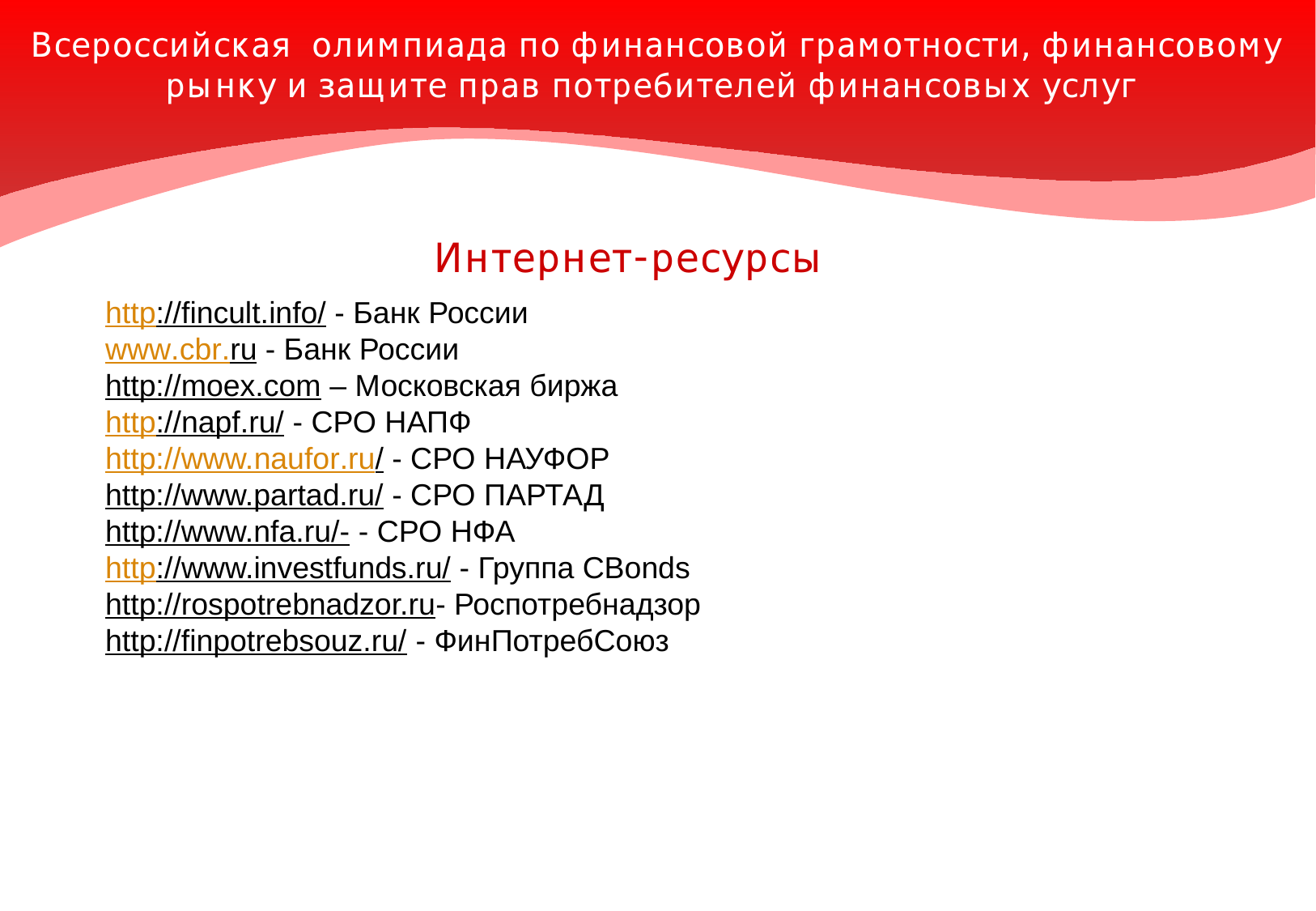

Всероссийская  олимпиада по финансовой грамотности, финансовому рынку и защите прав потребителей финансовых услуг
Интернет-ресурсы
http://fincult.info/ - Банк России
www.cbr.ru - Банк России
http://moex.com – Московская биржа
http://napf.ru/ - СРО НАПФ
http://www.naufor.ru/ - СРО НАУФОР
http://www.partad.ru/ - СРО ПАРТАД
http://www.nfa.ru/- - СРО НФА
http://www.investfunds.ru/ - Группа CBonds
http://rospotrebnadzor.ru- Роспотребнадзор
http://finpotrebsouz.ru/ - ФинПотребСоюз